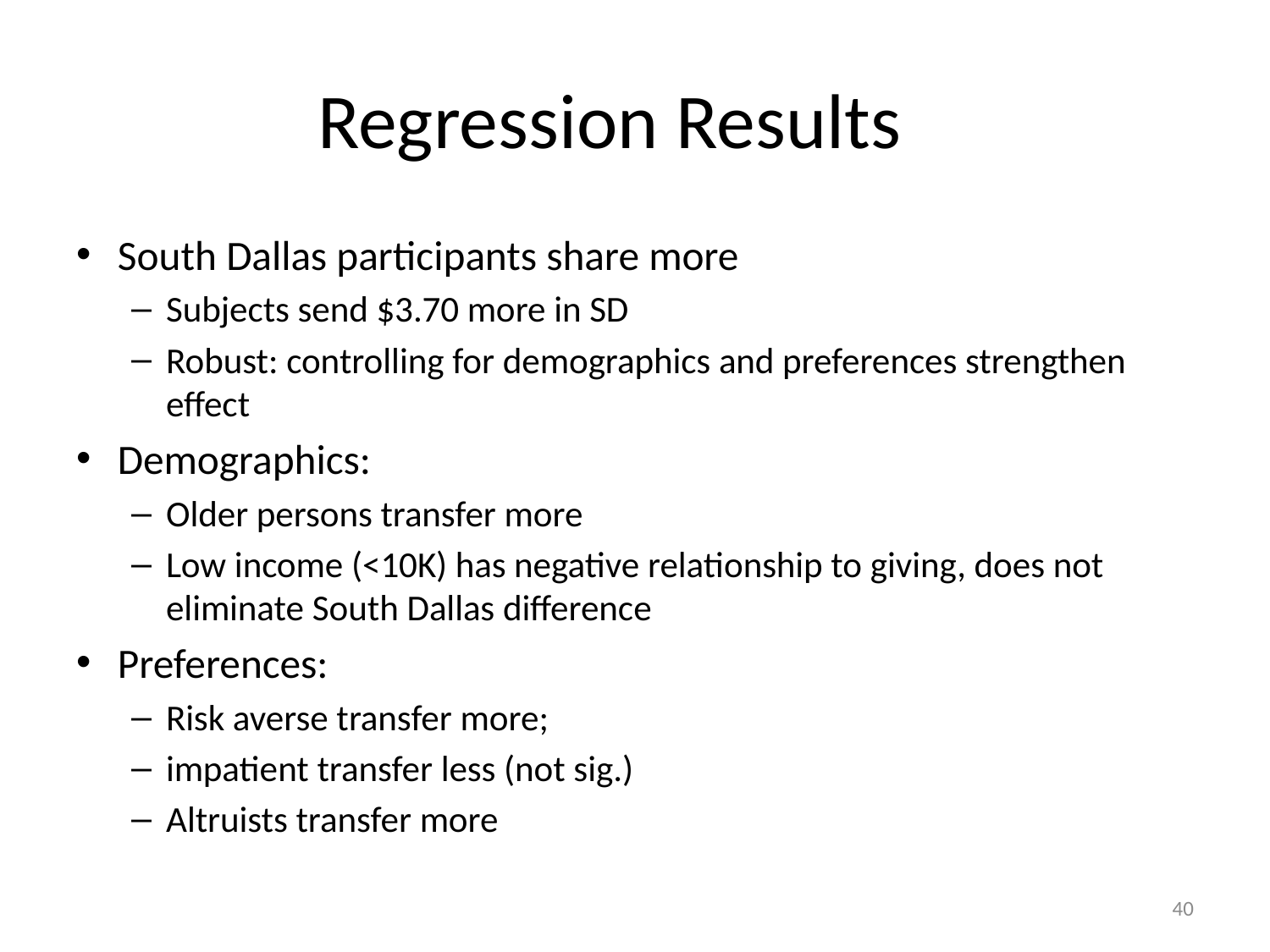

# Regression Results
South Dallas participants share more
Subjects send $3.70 more in SD
Robust: controlling for demographics and preferences strengthen effect
Demographics:
Older persons transfer more
Low income (<10K) has negative relationship to giving, does not eliminate South Dallas difference
Preferences:
Risk averse transfer more;
impatient transfer less (not sig.)
Altruists transfer more
40